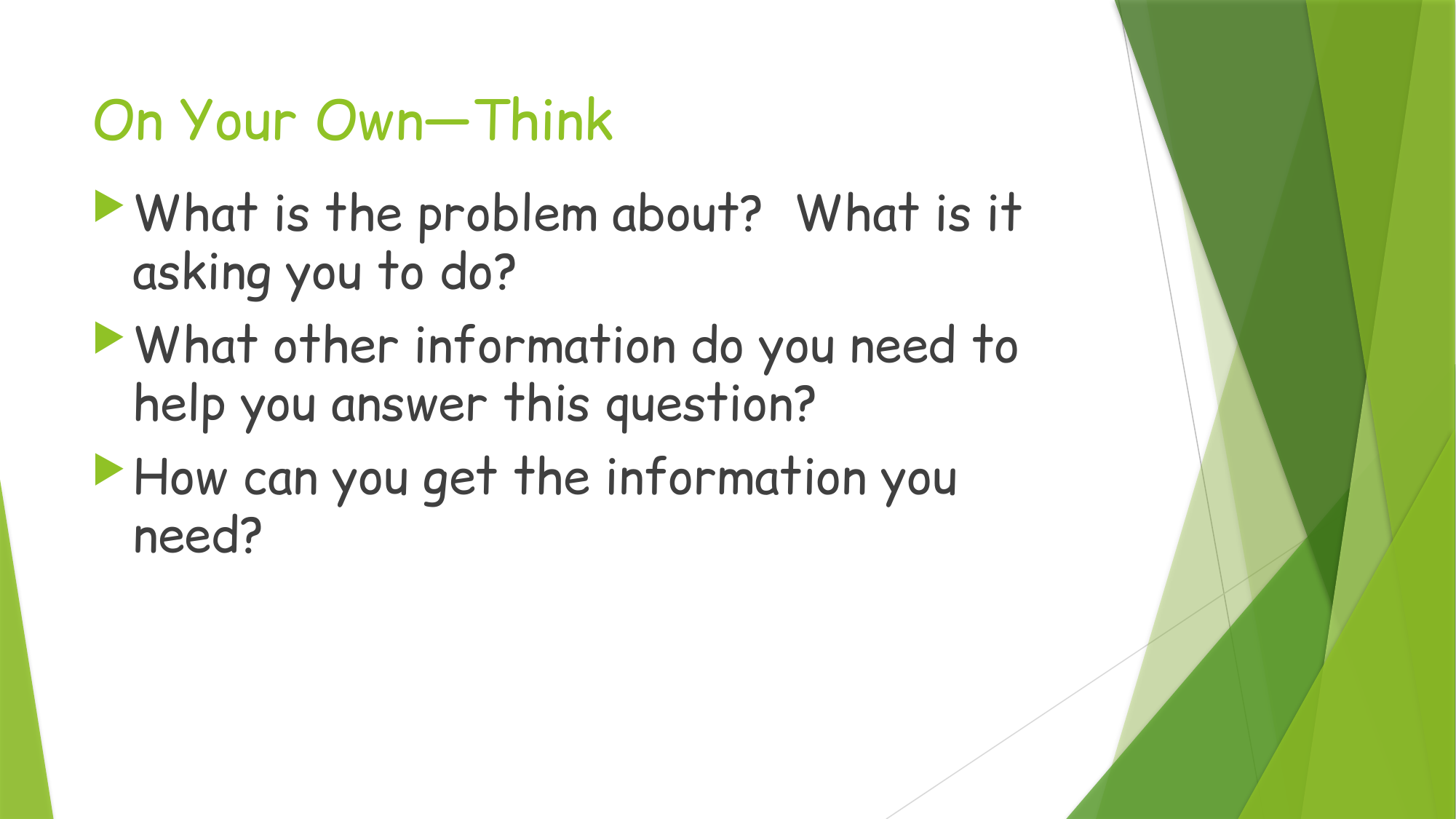

# On Your Own—Think
What is the problem about?  What is it asking you to do?
What other information do you need to help you answer this question?
How can you get the information you need?